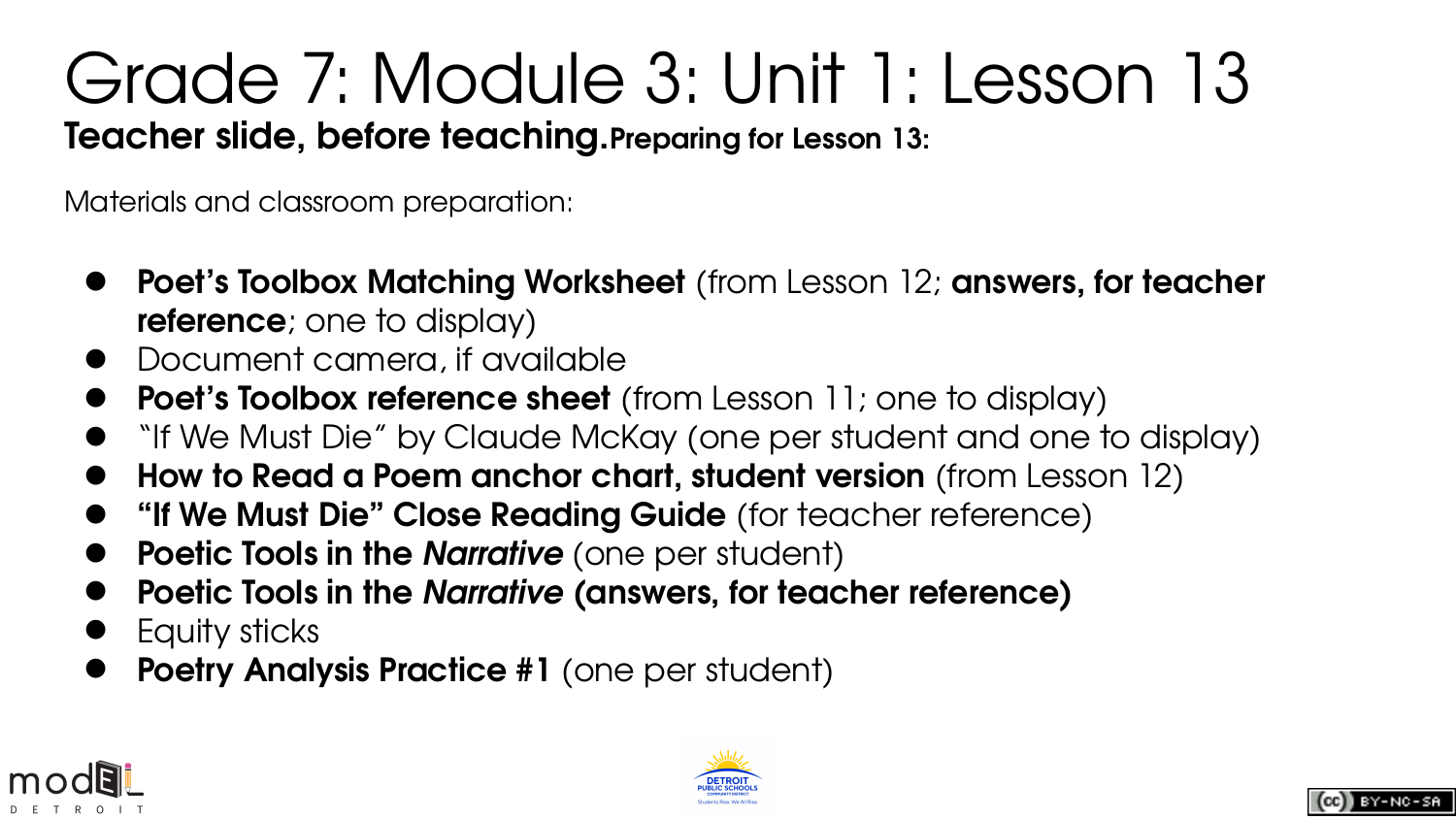

Grade 7: Module 3: Unit 1: Lesson 13
Teacher slide, before teaching.Preparing for Lesson 13:

Materials and classroom preparation:

Poet’s Toolbox Matching Worksheet (from Lesson 12; answers, for teacher reference; one to display)
Document camera, if available
Poet’s Toolbox reference sheet (from Lesson 11; one to display)
“If We Must Die” by Claude McKay (one per student and one to display)
How to Read a Poem anchor chart, student version (from Lesson 12)
“If We Must Die” Close Reading Guide (for teacher reference)
Poetic Tools in the Narrative (one per student)
Poetic Tools in the Narrative (answers, for teacher reference)
Equity sticks
Poetry Analysis Practice #1 (one per student)